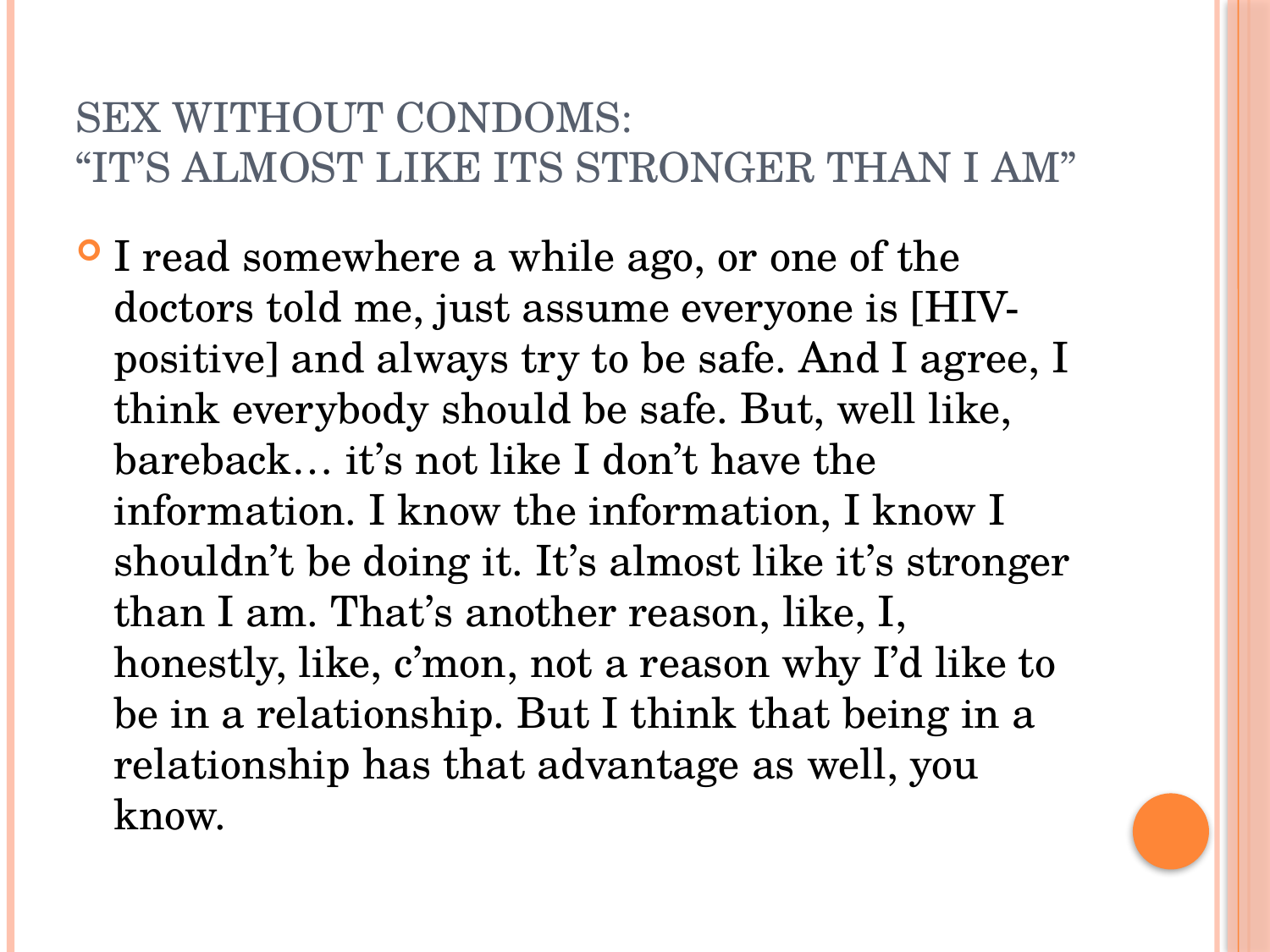

# Sex Without Condoms: “It’s almost like its stronger than I am”
I read somewhere a while ago, or one of the doctors told me, just assume everyone is [HIV-positive] and always try to be safe. And I agree, I think everybody should be safe. But, well like, bareback… it’s not like I don’t have the information. I know the information, I know I shouldn’t be doing it. It’s almost like it’s stronger than I am. That’s another reason, like, I, honestly, like, c’mon, not a reason why I’d like to be in a relationship. But I think that being in a relationship has that advantage as well, you know.